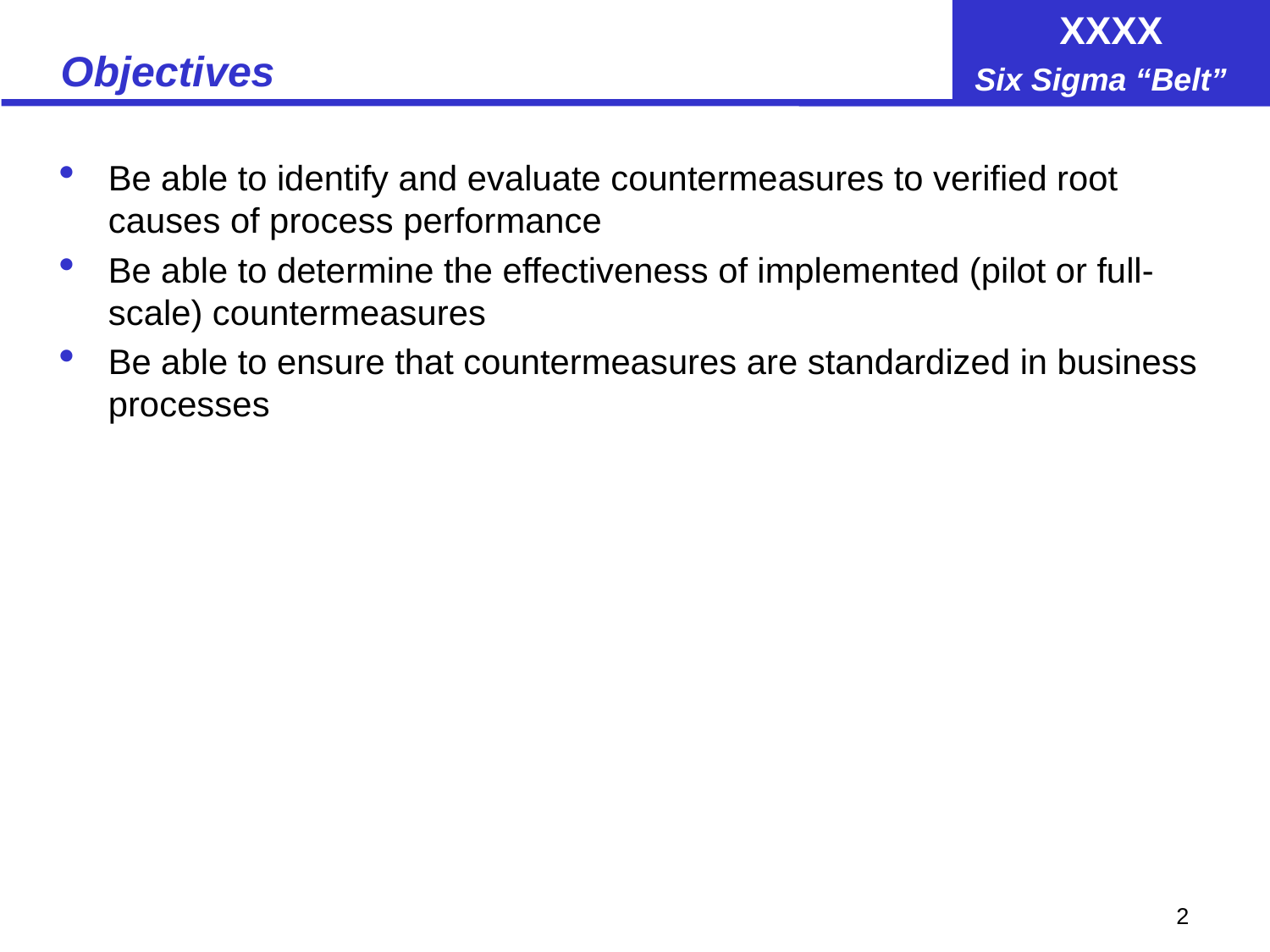

# Objectives
Be able to identify and evaluate countermeasures to verified root causes of process performance
Be able to determine the effectiveness of implemented (pilot or full-scale) countermeasures
Be able to ensure that countermeasures are standardized in business processes